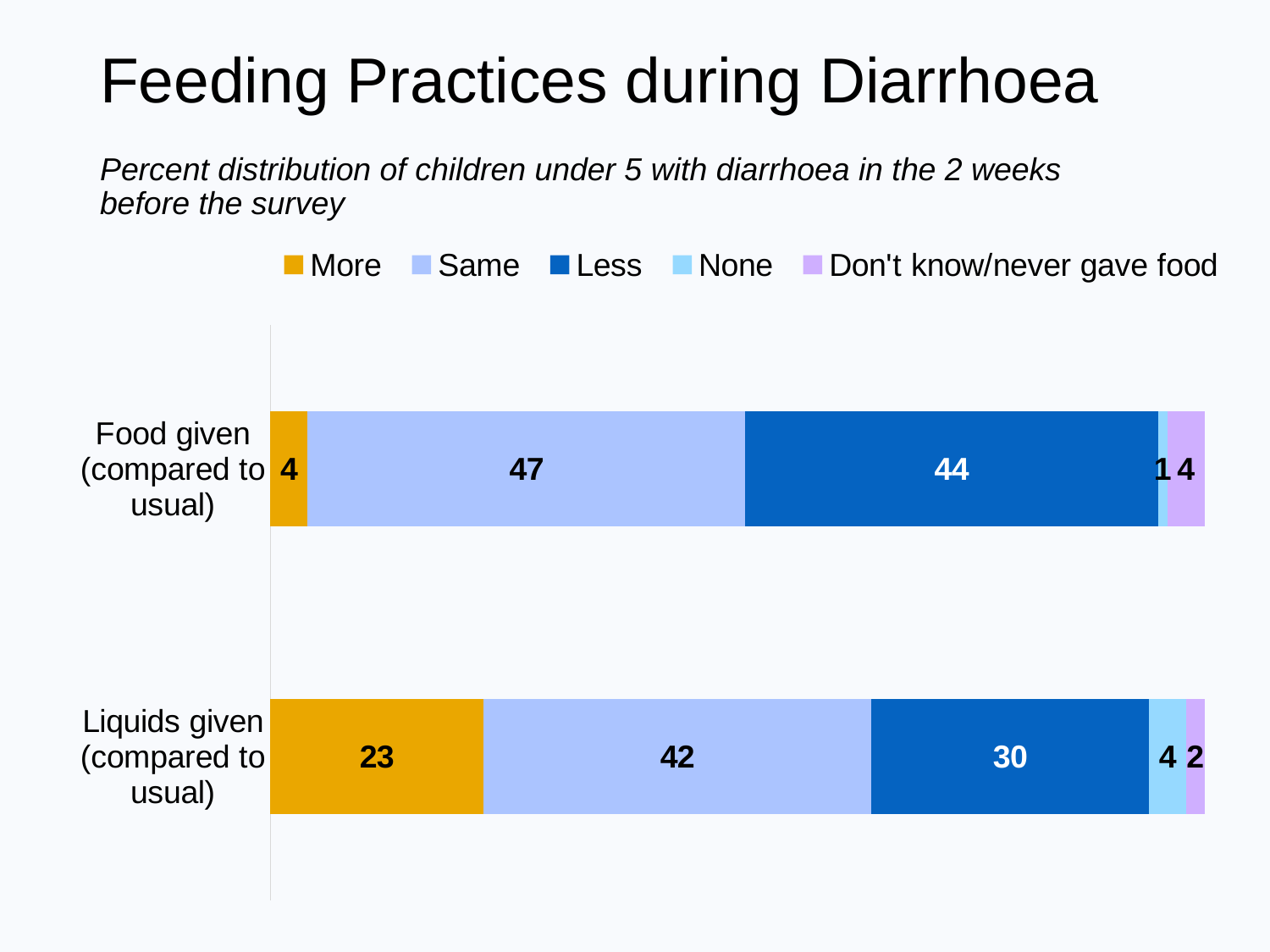

# Feeding Practices during Diarrhoea
Percent distribution of children under 5 with diarrhoea in the 2 weeks before the survey

### Chart

| Category | More | Same | Less | None | Don't know/never gave food |
|---|---|---|---|---|---|
| Liquids given (compared to usual) | 23.0 | 42.0 | 30.0 | 4.0 | 2.0 |
| Food given (compared to usual) | 4.0 | 47.0 | 44.3 | 1.0 | 4.0 |